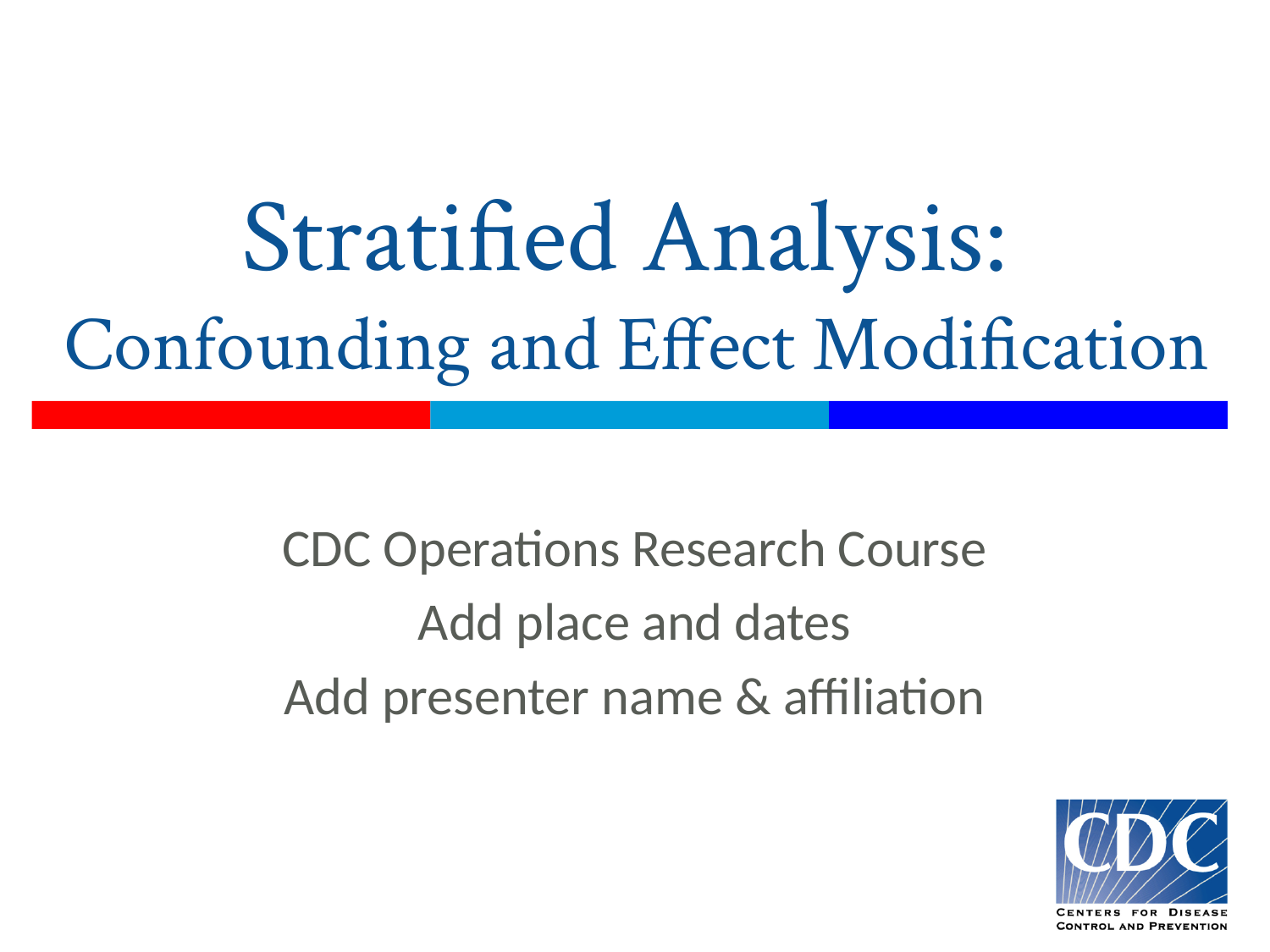

# Stratified Analysis: Confounding and Effect Modification
CDC Operations Research Course
Add place and dates
Add presenter name & affiliation